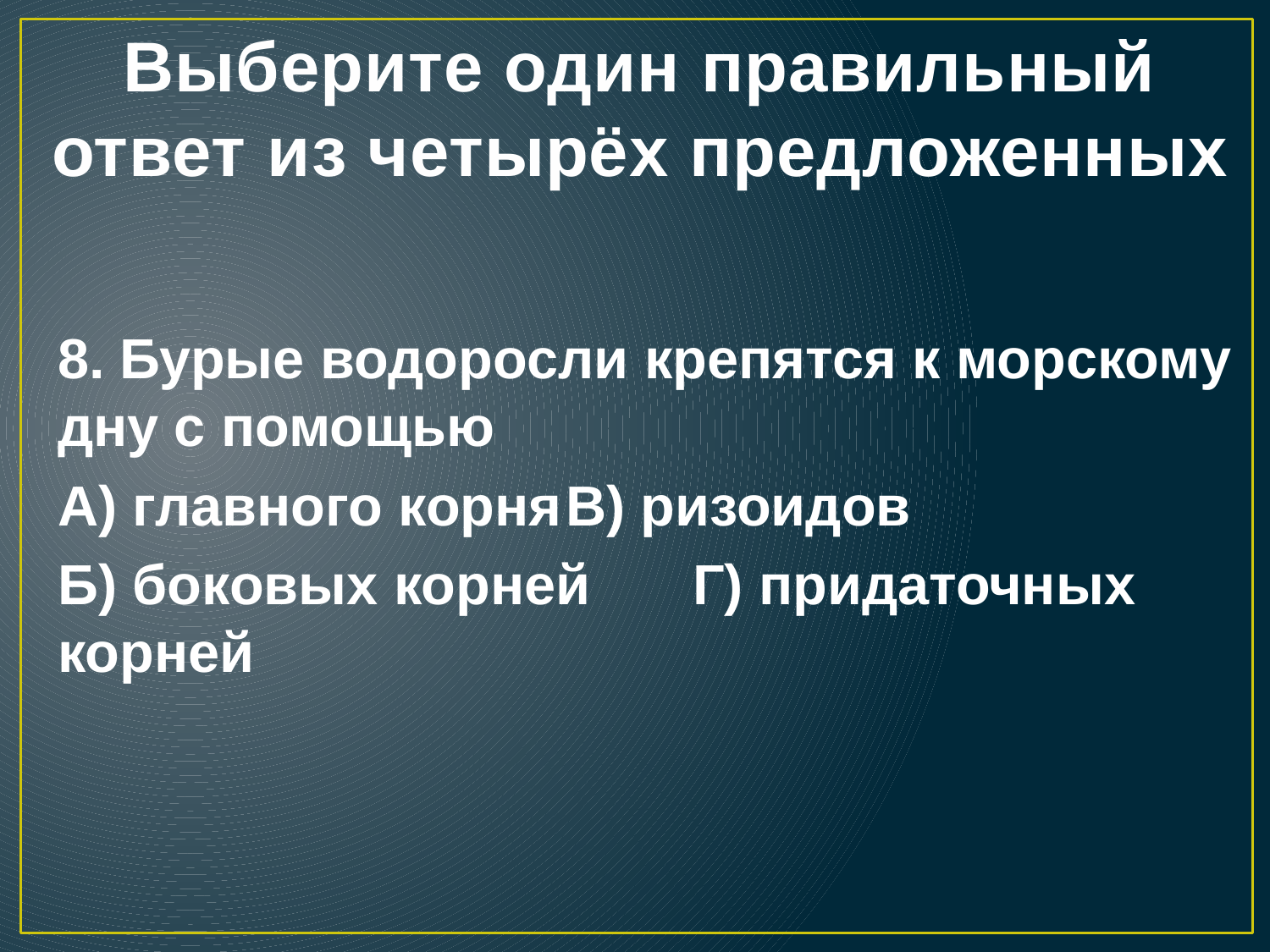

# Выберите один правильный ответ из четырёх предложенных
8. Бурые водоросли крепятся к морскому дну с помощью
А) главного корня	В) ризоидов
Б) боковых корней	Г) придаточных корней